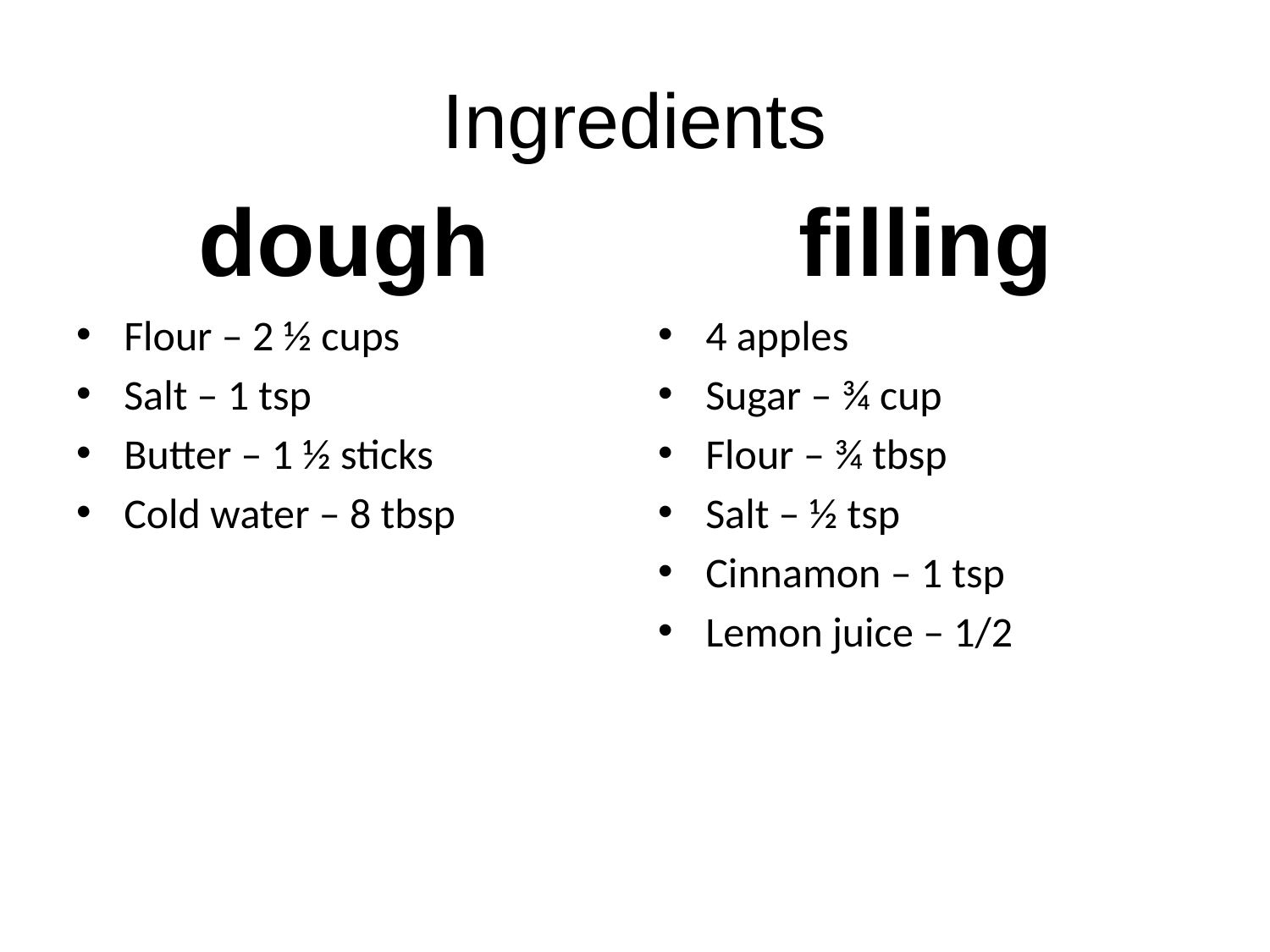

# Ingredients
dough
filling
Flour – 2 ½ cups
Salt – 1 tsp
Butter – 1 ½ sticks
Cold water – 8 tbsp

4 apples
Sugar – ¾ cup
Flour – ¾ tbsp
Salt – ½ tsp
Cinnamon – 1 tsp
Lemon juice – 1/2